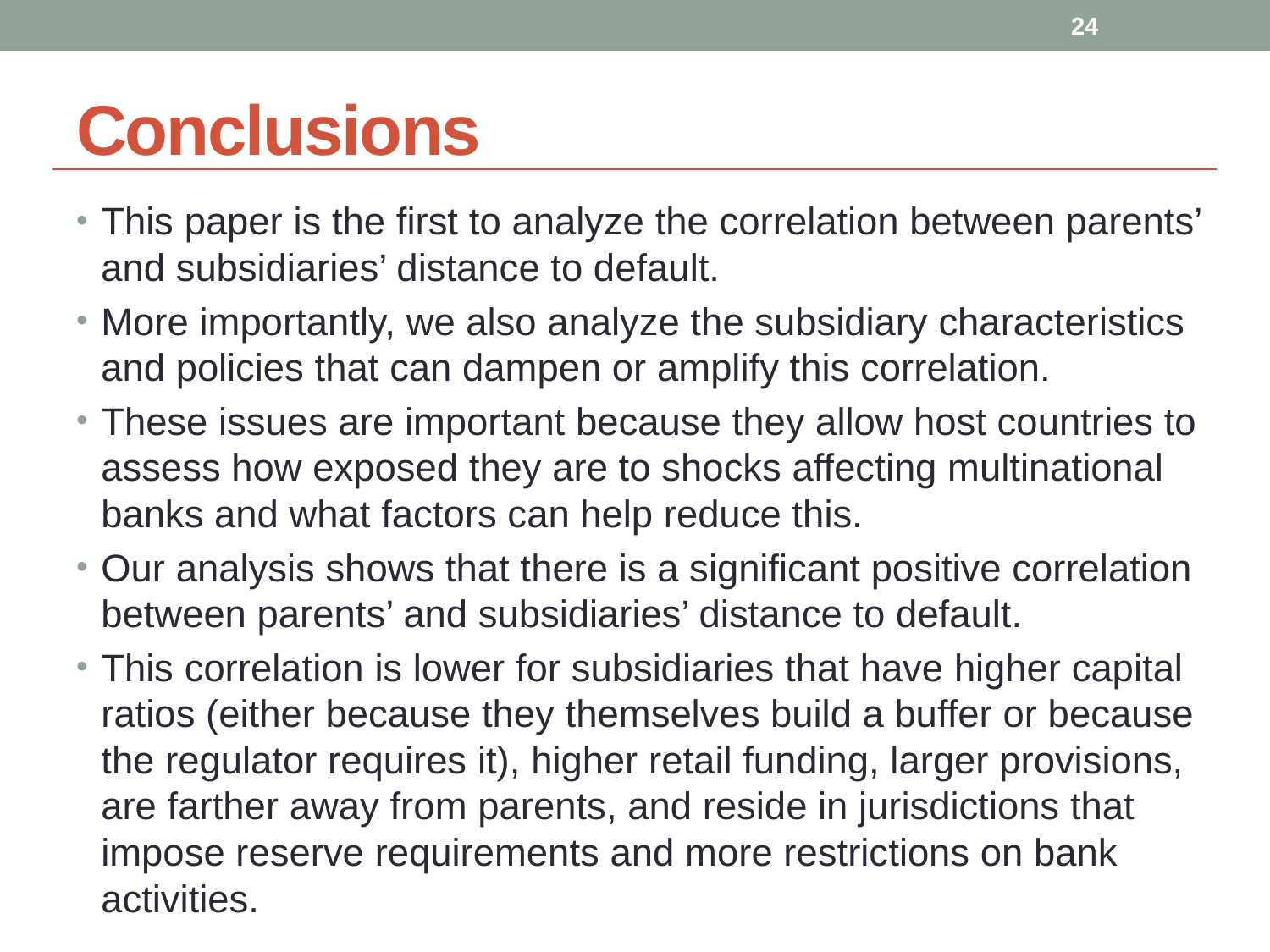

24
# Conclusions
This paper is the first to analyze the correlation between parents’ and subsidiaries’ distance to default.
More importantly, we also analyze the subsidiary characteristics and policies that can dampen or amplify this correlation.
These issues are important because they allow host countries to assess how exposed they are to shocks affecting multinational banks and what factors can help reduce this.
Our analysis shows that there is a significant positive correlation between parents’ and subsidiaries’ distance to default.
This correlation is lower for subsidiaries that have higher capital ratios (either because they themselves build a buffer or because the regulator requires it), higher retail funding, larger provisions, are farther away from parents, and reside in jurisdictions that impose reserve requirements and more restrictions on bank activities.